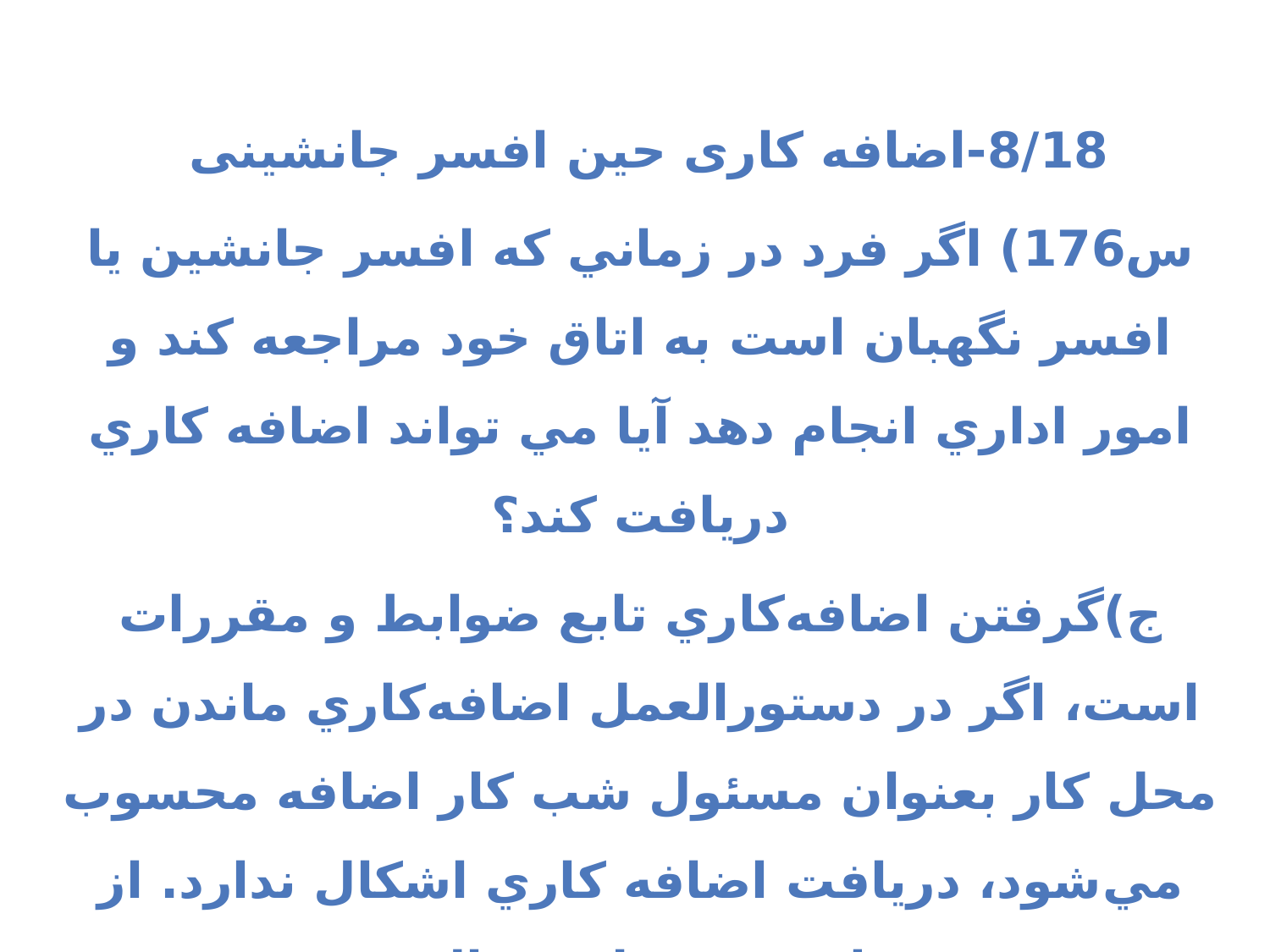

8/18-اضافه کاری حین افسر جانشینی
س176) اگر فرد در زماني كه افسر جانشين يا افسر نگهبان است به اتاق خود مراجعه كند و امور اداري انجام دهد آيا مي تواند اضافه كاري دريافت كند؟
ج)گرفتن اضافه‌كاري تابع ضوابط و مقررات است، اگر در دستورالعمل اضافه‌كاري ماندن در محل كار بعنوان مسئول شب كار اضافه محسوب مي‌شود، دريافت اضافه كاري اشكال ندارد. از مسئولين مربوطه سؤال شود.